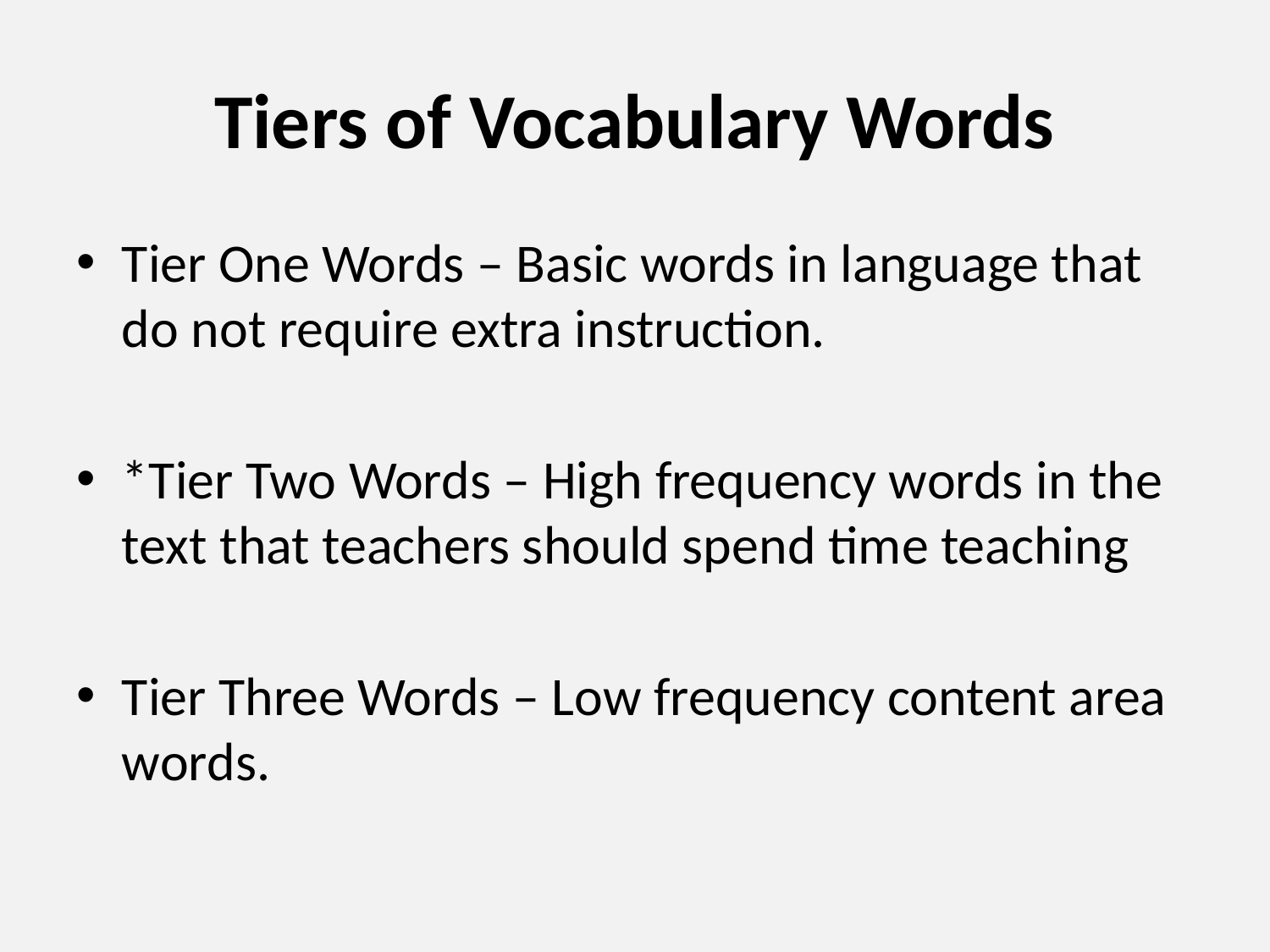

# Tiers of Vocabulary Words
Tier One Words – Basic words in language that do not require extra instruction.

*Tier Two Words – High frequency words in the text that teachers should spend time teaching

Tier Three Words – Low frequency content area words.